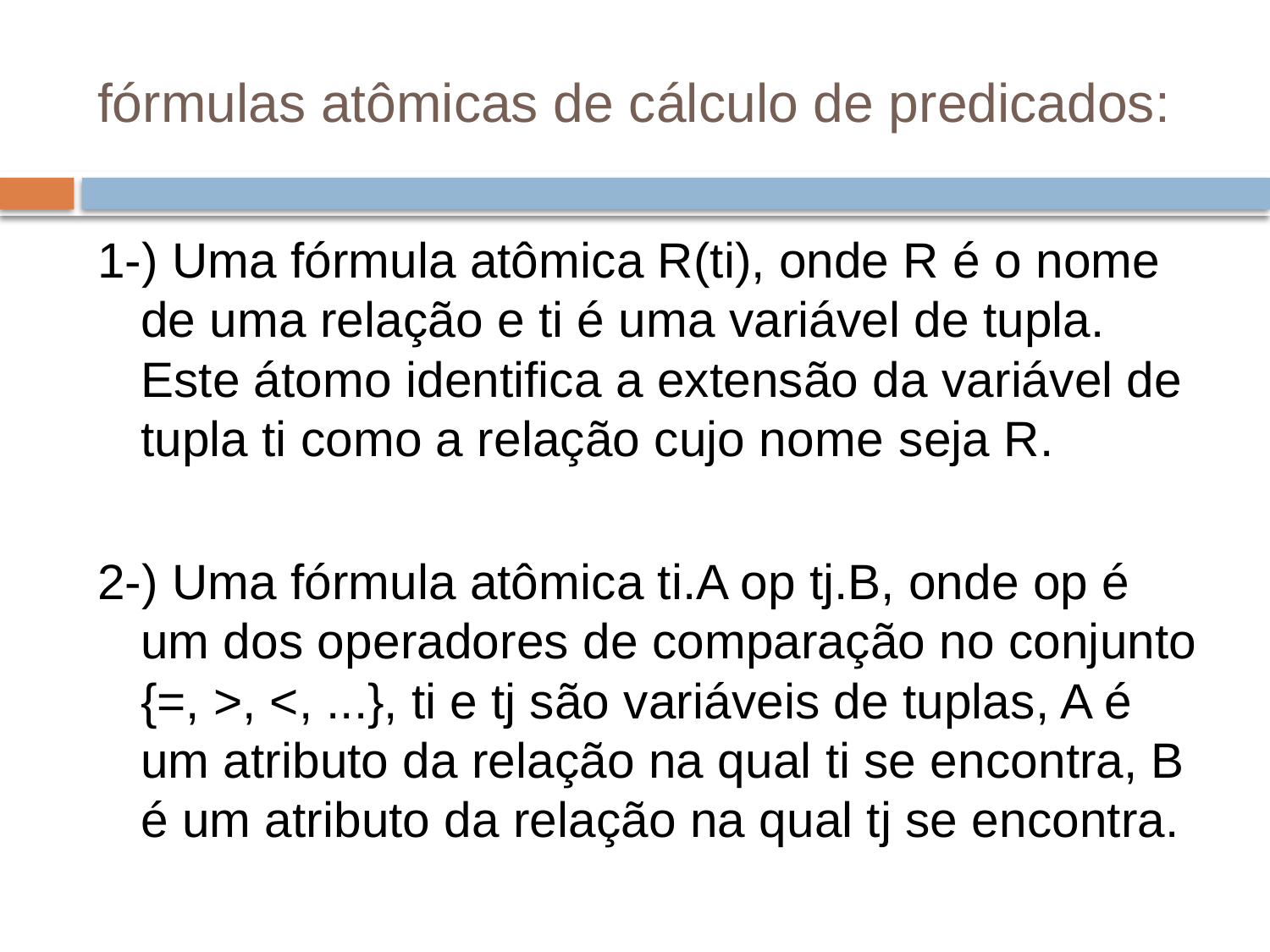

# fórmulas atômicas de cálculo de predicados:
1-) Uma fórmula atômica R(ti), onde R é o nome de uma relação e ti é uma variável de tupla. Este átomo identifica a extensão da variável de tupla ti como a relação cujo nome seja R.

2-) Uma fórmula atômica ti.A op tj.B, onde op é um dos operadores de comparação no conjunto {=, >, <, ...}, ti e tj são variáveis de tuplas, A é um atributo da relação na qual ti se encontra, B é um atributo da relação na qual tj se encontra.